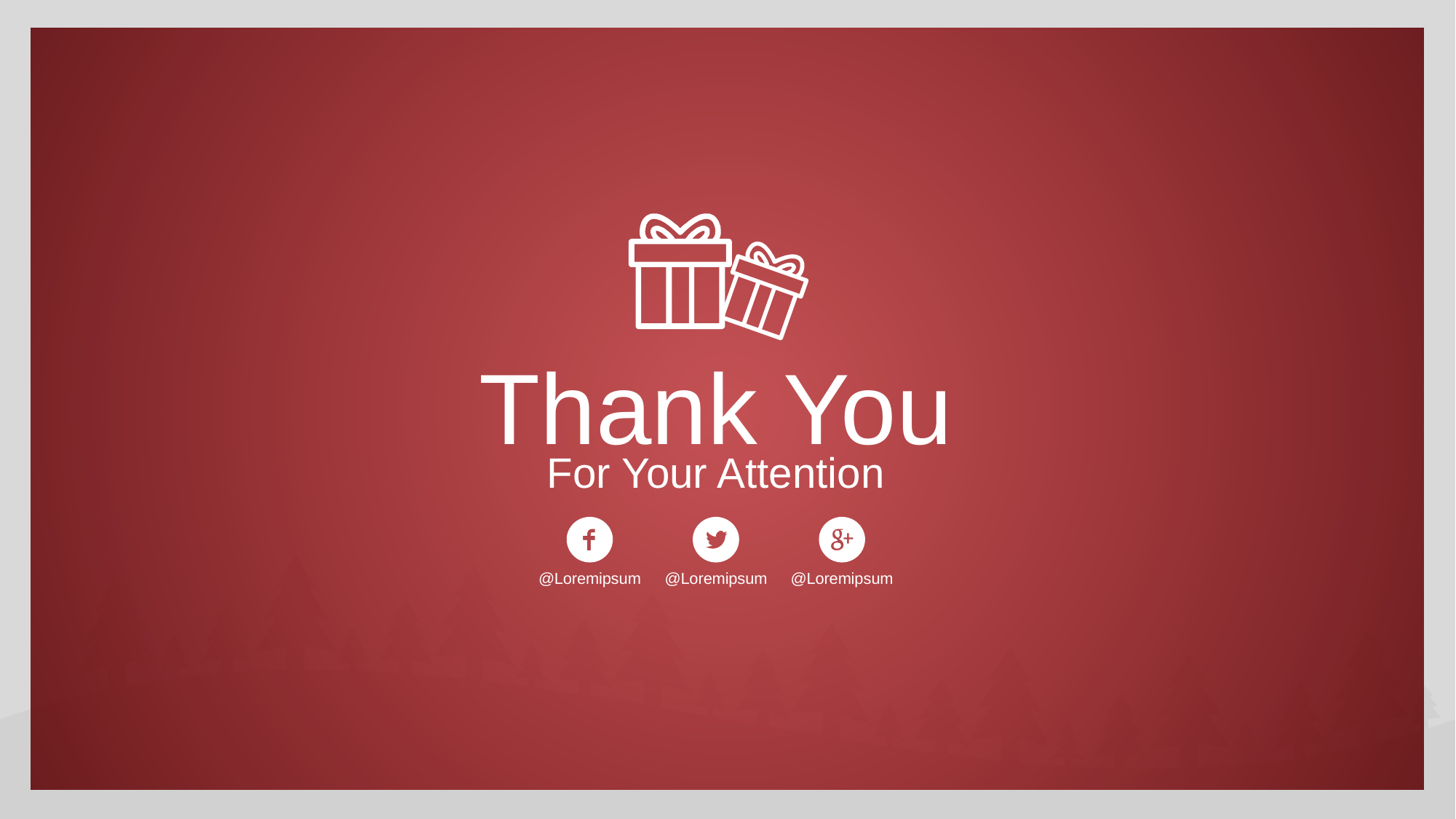

Thank You
For Your Attention

@Loremipsum

@Loremipsum

@Loremipsum